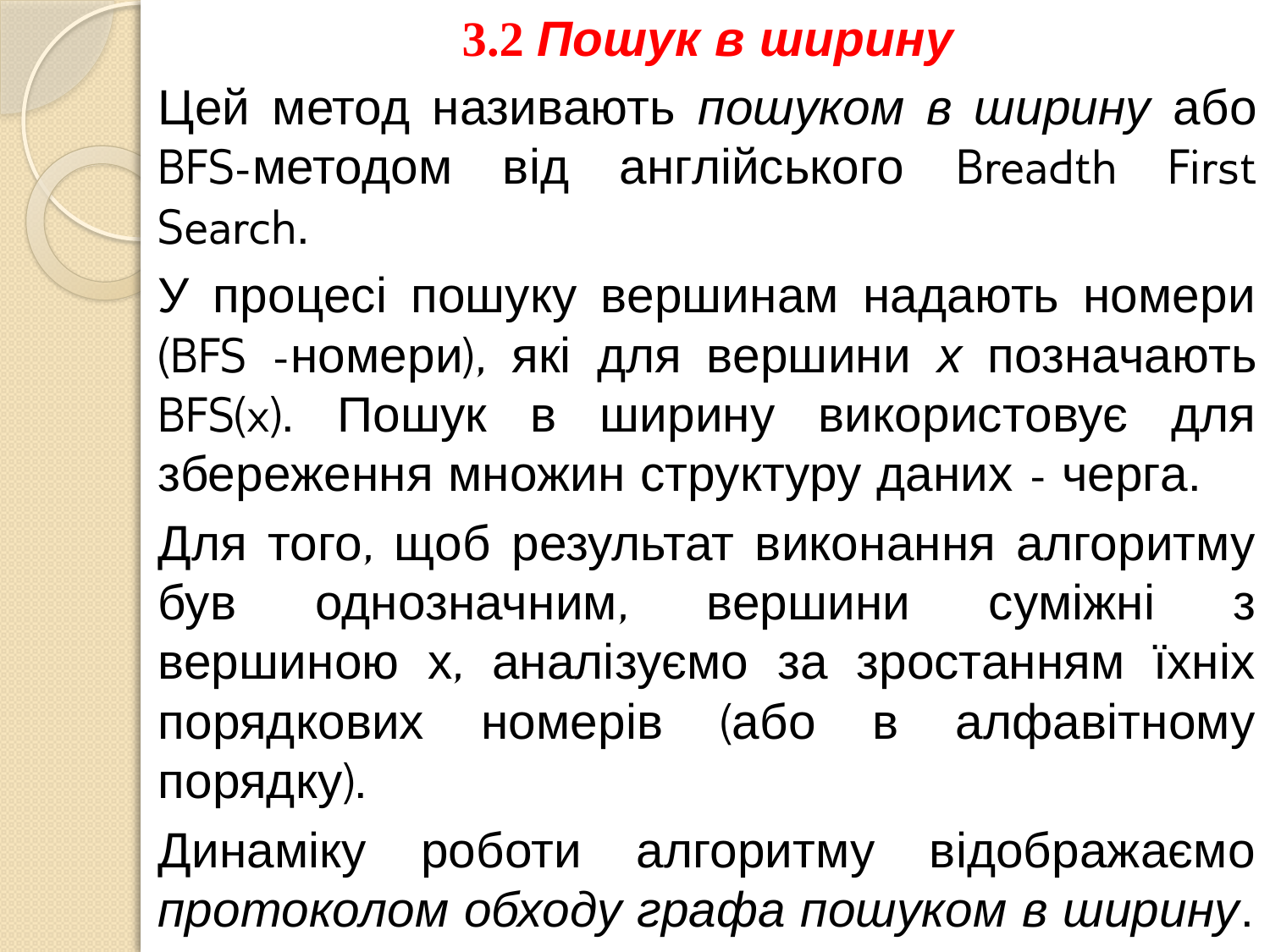

3.2 Пошук в ширину
Цей метод називають пошуком в ширину або BFS-методом від англійського Breadth First Search.
У процесі пошуку вершинам надають номери (BFS -номери), які для вершини х позначають BFS(x). Пошук в ширину використовує для збереження множин структуру даних - черга.
Для того, щоб результат виконання алгоритму був однозначним, вершини суміжні з вершиною х, аналізуємо за зростанням їхніх порядкових номерів (або в алфавітному порядку).
Динаміку роботи алгоритму відображаємо протоколом обходу графа пошуком в ширину.